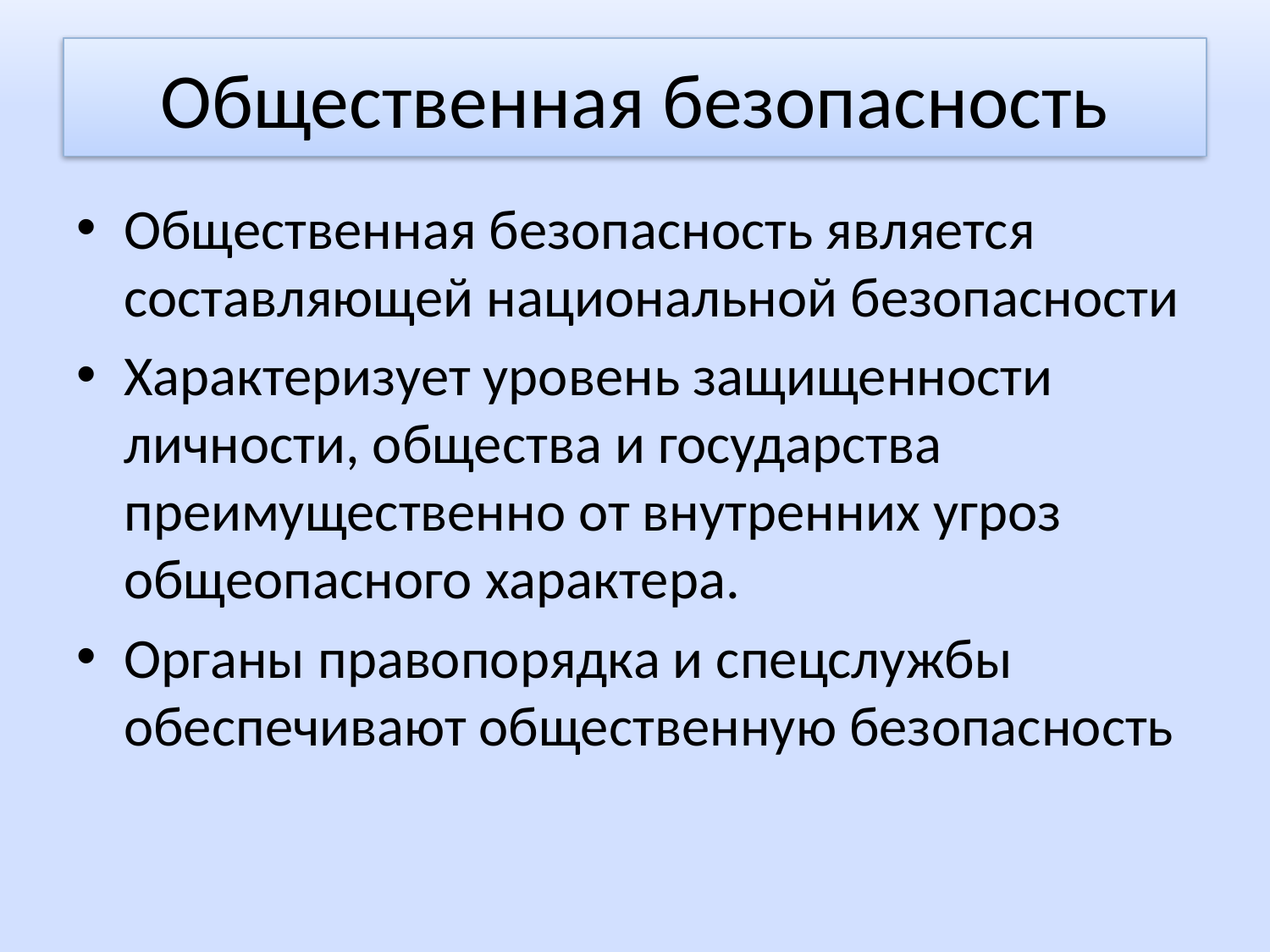

# Общественная безопасность
Общественная безопасность является составляющей национальной безопасности
Характеризует уровень защищенности личности, общества и государства преимущественно от внутренних угроз общеопасного характера.
Органы правопорядка и спецслужбы обеспечивают общественную безопасность